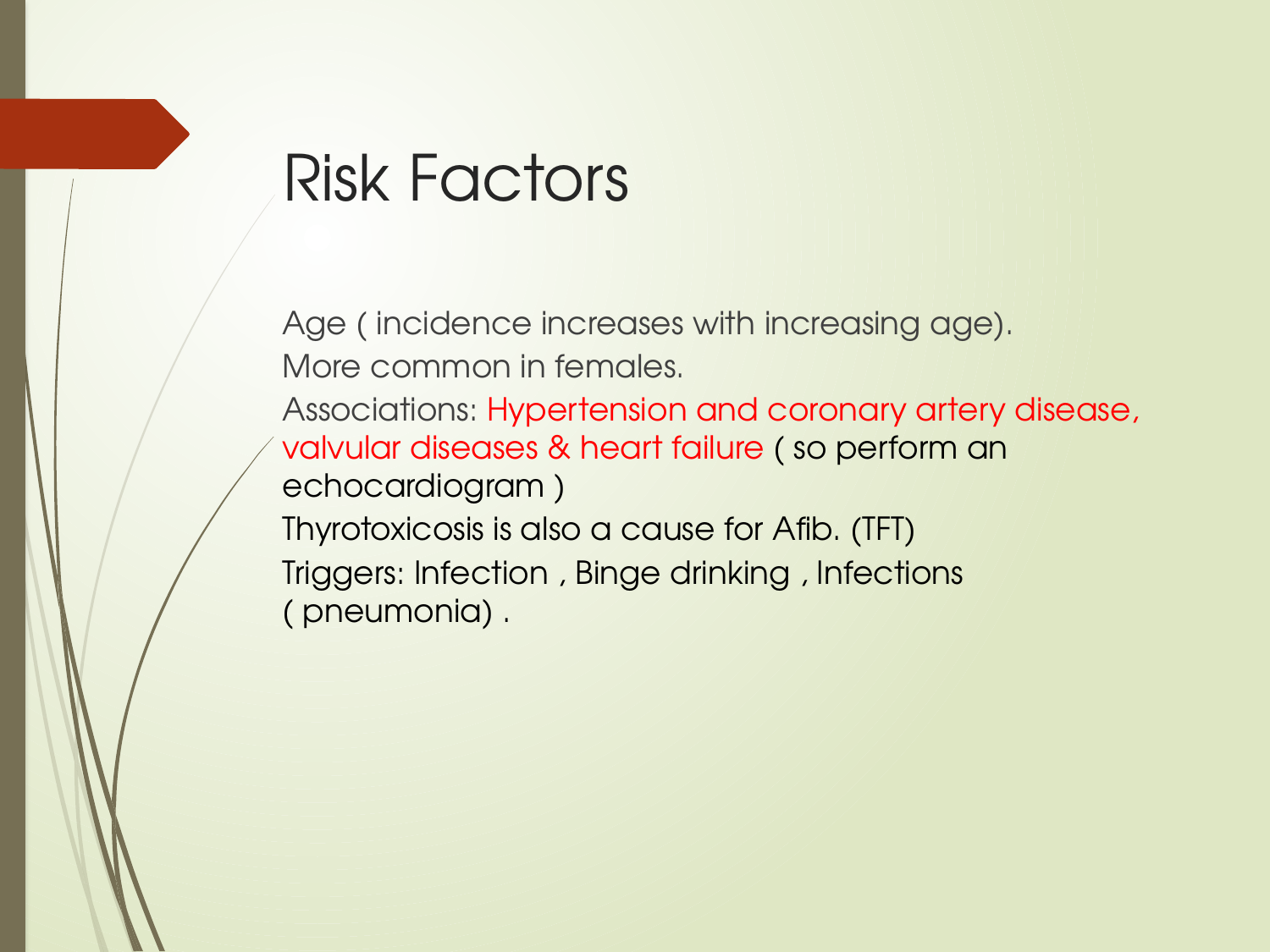

# Risk Factors
Age ( incidence increases with increasing age).
More common in females.
Associations: Hypertension and coronary artery disease, valvular diseases & heart failure ( so perform an echocardiogram )
Thyrotoxicosis is also a cause for Afib. (TFT)
Triggers: Infection , Binge drinking , Infections ( pneumonia) .